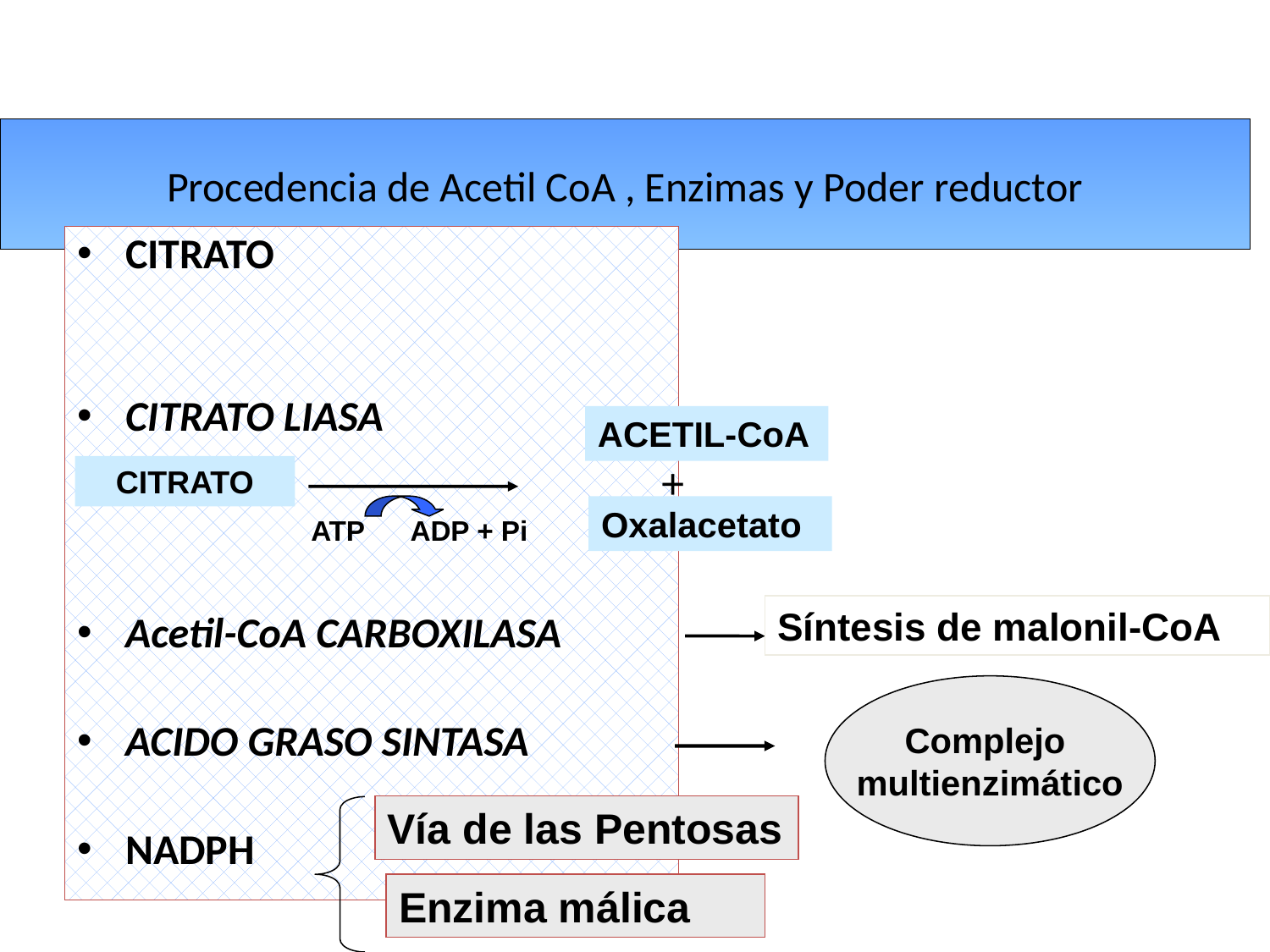

# Procedencia de Acetil CoA , Enzimas y Poder reductor
CITRATO

CITRATO LIASA

Acetil-CoA CARBOXILASA

ACIDO GRASO SINTASA

NADPH

ACETIL-CoA
+

Oxalacetato
ATP      ADP + Pi
CITRATO
Síntesis de malonil-CoA

Complejo
multienzimático

Vía de las Pentosas

Enzima málica